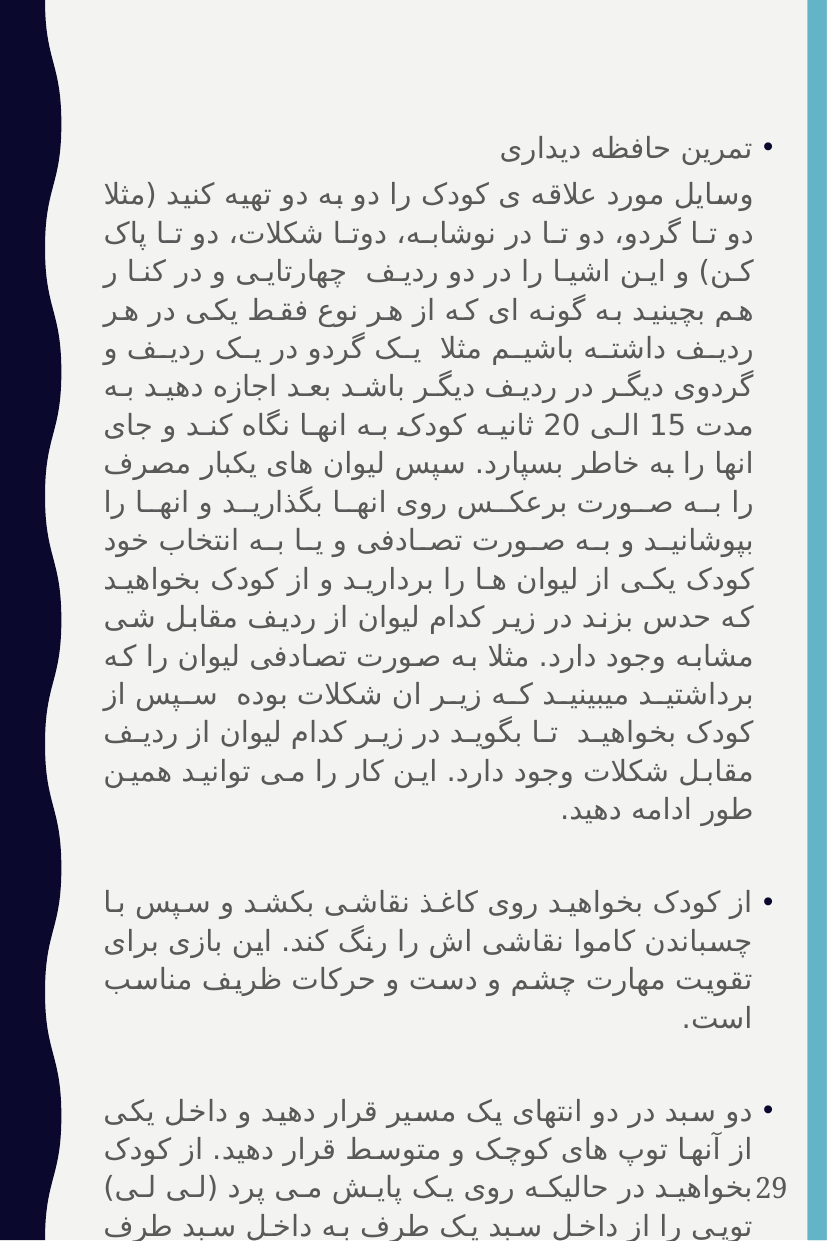

تمرین حافظه دیداری
وسایل مورد علاقه ی کودک را دو به دو تهیه کنید (مثلا دو تا گردو، دو تا در نوشابه، دوتا شکلات، دو تا پاک کن) و این اشیا را در دو ردیف  چهارتایی و در کنا ر هم بچینید به گونه ای که از هر نوع فقط یکی در هر ردیف داشته باشیم مثلا  یک گردو در یک ردیف و گردوی دیگر در ردیف دیگر باشد بعد اجازه دهید به مدت 15 الی 20 ثانیه کودک به انها نگاه کند و جای انها را به خاطر بسپارد. سپس لیوان های یکبار مصرف را به صورت برعکس روی انها بگذارید و انها را بپوشانید و به صورت تصادفی و یا به انتخاب خود کودک یکی از لیوان ها را بردارید و از کودک بخواهید که حدس بزند در زیر کدام لیوان از ردیف مقابل شی مشابه وجود دارد. مثلا به صورت تصادفی لیوان را که برداشتید میبینید که زیر ان شکلات بوده  سپس از کودک بخواهید  تا بگوید در زیر کدام لیوان از ردیف مقابل شکلات وجود دارد. این کار را می توانید همین طور ادامه دهید.

از کودک بخواهید روی کاغذ نقاشی بکشد و سپس با چسباندن کاموا نقاشی اش را رنگ کند. این بازی برای تقویت مهارت چشم و دست و حرکات ظریف مناسب است.

دو سبد در دو انتهای یک مسیر قرار دهید و داخل یکی از آنها توپ های کوچک و متوسط قرار دهید. از کودک بخواهید در حالیکه روی یک پایش می پرد (لی لی) توپی را از داخل سبد یک طرف به داخل سبد طرف مقابل برساند. این تمرین موجب تقویت کنترل تعادلی کودک و تمرکز و توجه می شود.

از کودک بخواهید روی یک پا بایستد و توپ را به داخل سبد پرتاب کند. این تمرین موجب تقویت کنترل تعادلی کودک و تمرکز و توجه می شود.

29